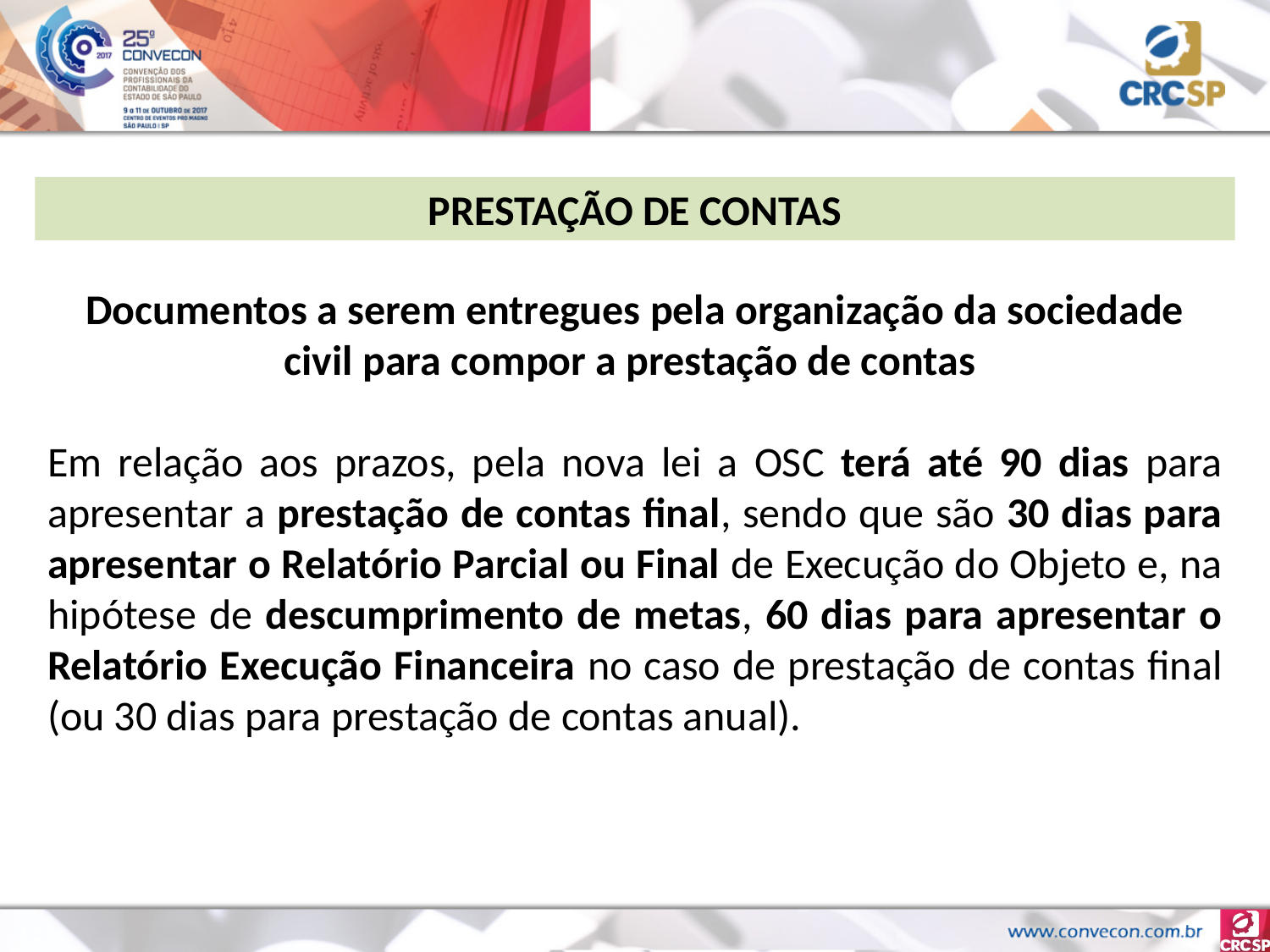

PRESTAÇÃO DE CONTAS
Documentos a serem entregues pela organização da sociedade civil para compor a prestação de contas

Em relação aos prazos, pela nova lei a OSC terá até 90 dias para apresentar a prestação de contas final, sendo que são 30 dias para apresentar o Relatório Parcial ou Final de Execução do Objeto e, na hipótese de descumprimento de metas, 60 dias para apresentar o Relatório Execução Financeira no caso de prestação de contas final (ou 30 dias para prestação de contas anual).